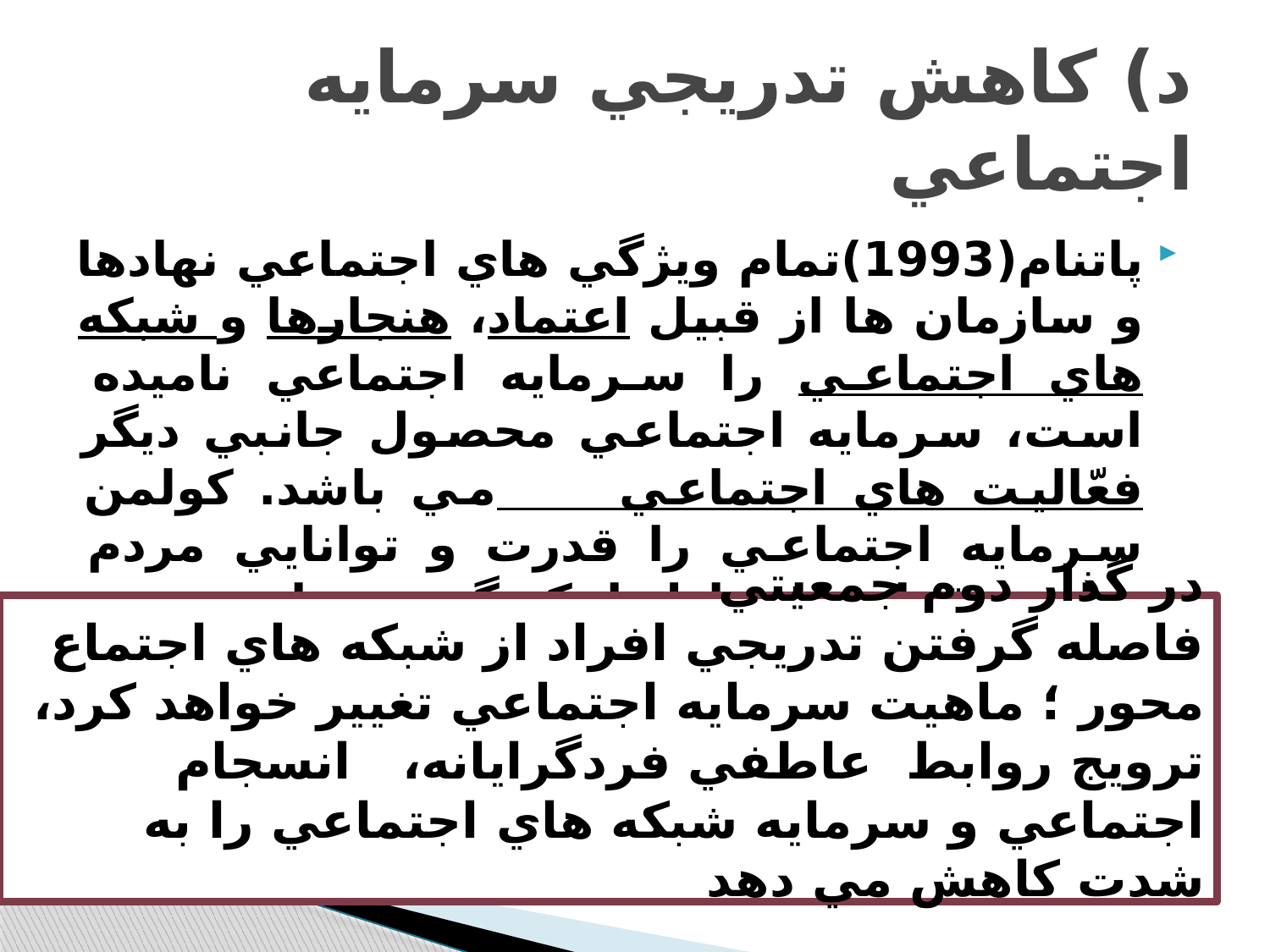

# د) كاهش تدريجي سرمايه اجتماعي
پاتنام(1993)تمام ويژگي هاي اجتماعي نهادها و سازمان ها از قبيل اعتماد، هنجارها و شبكه هاي اجتماعي را سرمايه اجتماعي ناميده است، سرمايه اجتماعي محصول جانبي ديگر فعّاليت هاي اجتماعي     مي باشد. كولمن سرمايه اجتماعي را قدرت و توانايي مردم براي برقراري ارتباط با يكديگر مي داند

در گذار دوم جمعيتي
فاصله گرفتن تدريجي افراد از شبكه هاي اجتماع محور ؛ ماهيت سرمايه اجتماعي تغيير خواهد کرد، ترويج روابط  عاطفي فردگرايانه،   انسجام اجتماعي و سرمايه شبكه هاي اجتماعي را به شدت كاهش مي دهد